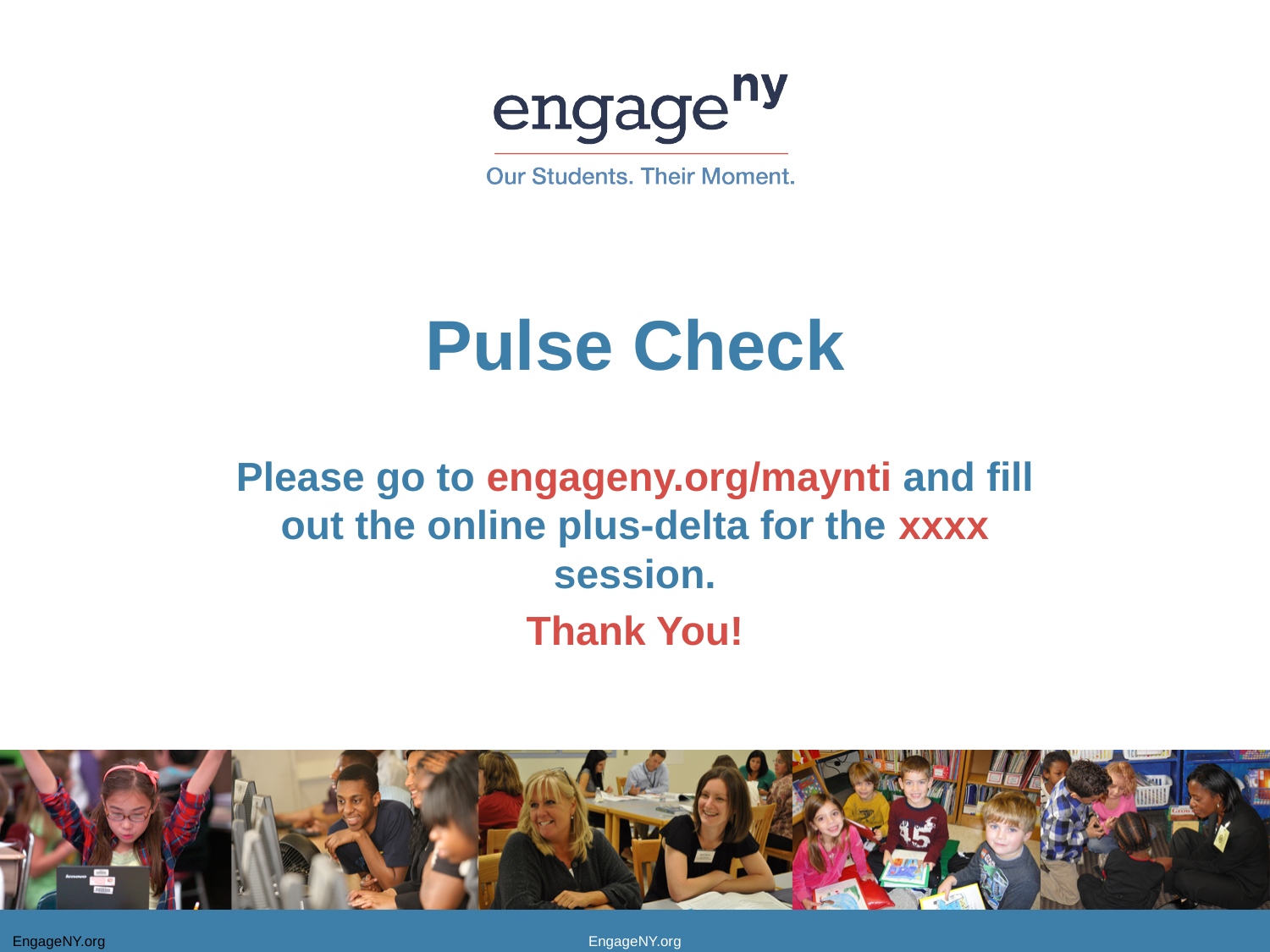

# Pulse Check
Please go to engageny.org/maynti and fill out the online plus-delta for the xxxx session.
Thank You!
EngageNY.org